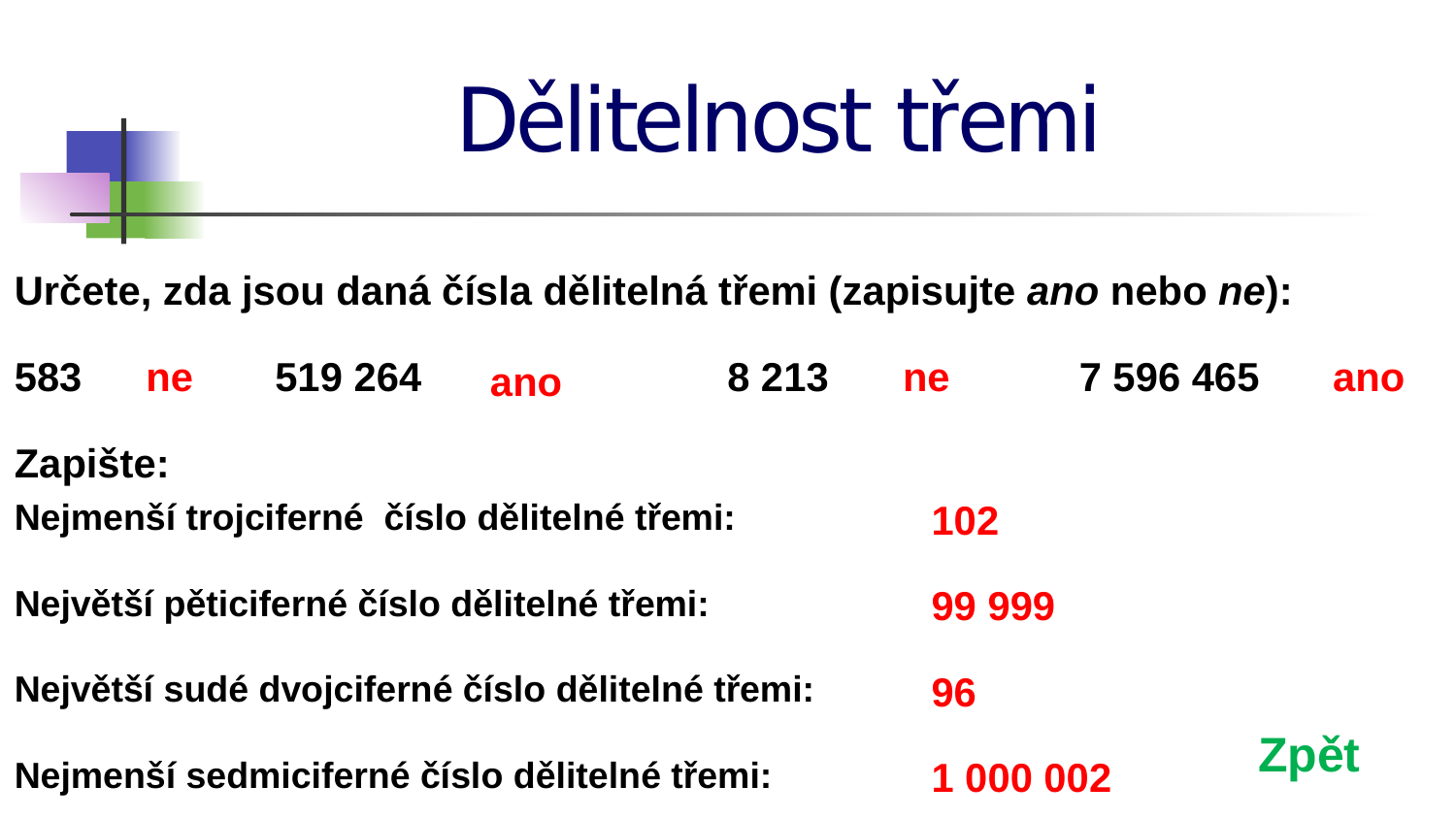

# Dělitelnost třemi
Určete, zda jsou daná čísla dělitelná třemi (zapisujte ano nebo ne):
583
ne
519 264
8 213
ne
7 596 465
ano
ano
Zapište:
Nejmenší trojciferné  číslo dělitelné třemi:
102
Největší pěticiferné číslo dělitelné třemi:
99 999
Největší sudé dvojciferné číslo dělitelné třemi:
96
Zpět
Nejmenší sedmiciferné číslo dělitelné třemi:
1 000 002